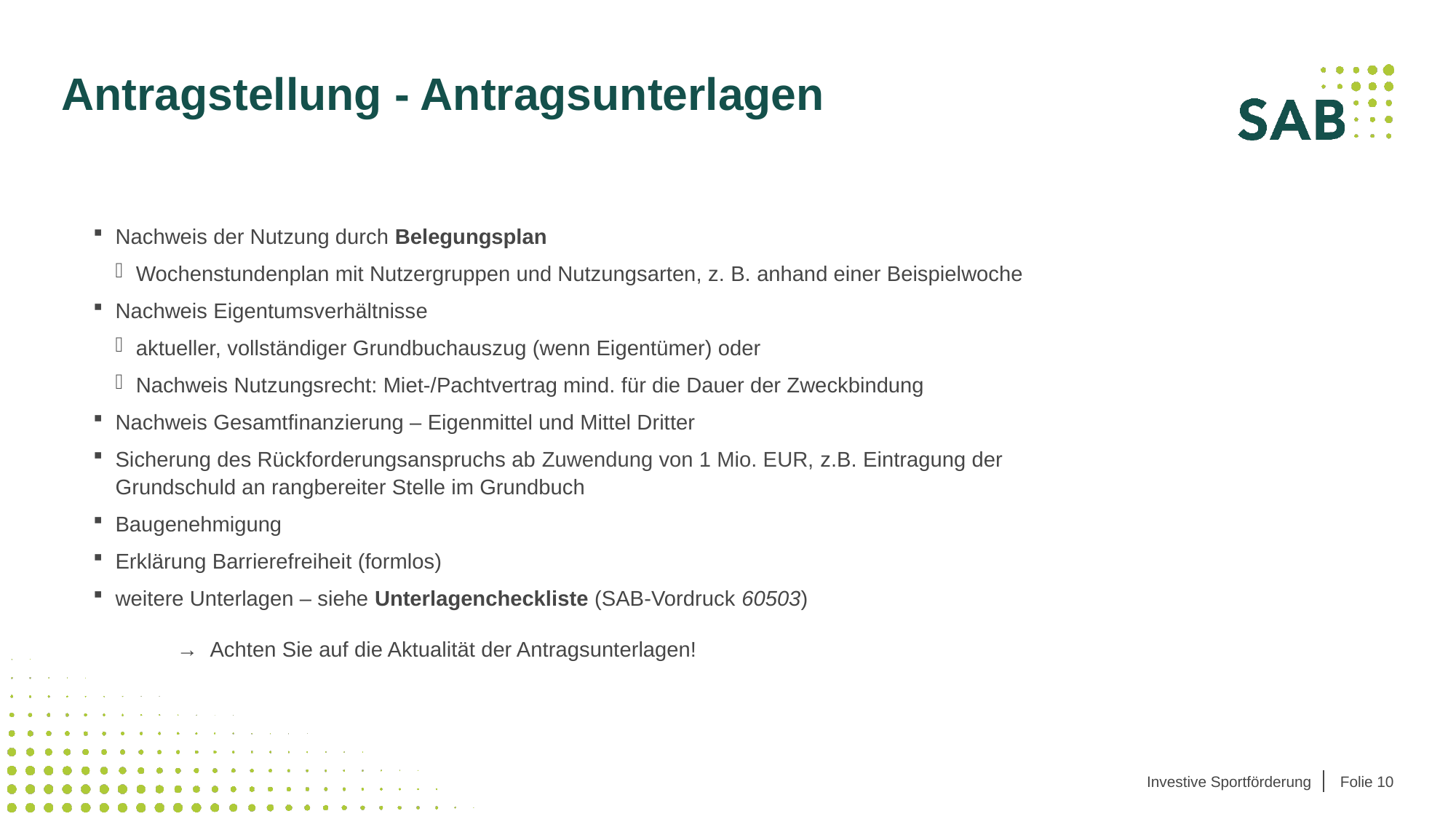

# Antragstellung - Antragsunterlagen
Nachweis der Nutzung durch Belegungsplan
Wochenstundenplan mit Nutzergruppen und Nutzungsarten, z. B. anhand einer Beispielwoche
Nachweis Eigentumsverhältnisse
aktueller, vollständiger Grundbuchauszug (wenn Eigentümer) oder
Nachweis Nutzungsrecht: Miet-/Pachtvertrag mind. für die Dauer der Zweckbindung
Nachweis Gesamtfinanzierung – Eigenmittel und Mittel Dritter
Sicherung des Rückforderungsanspruchs ab Zuwendung von 1 Mio. EUR, z.B. Eintragung der Grundschuld an rangbereiter Stelle im Grundbuch
Baugenehmigung
Erklärung Barrierefreiheit (formlos)
weitere Unterlagen – siehe Unterlagencheckliste (SAB-Vordruck 60503)

	 →  Achten Sie auf die Aktualität der Antragsunterlagen!
Investive Sportförderung
Folie 10